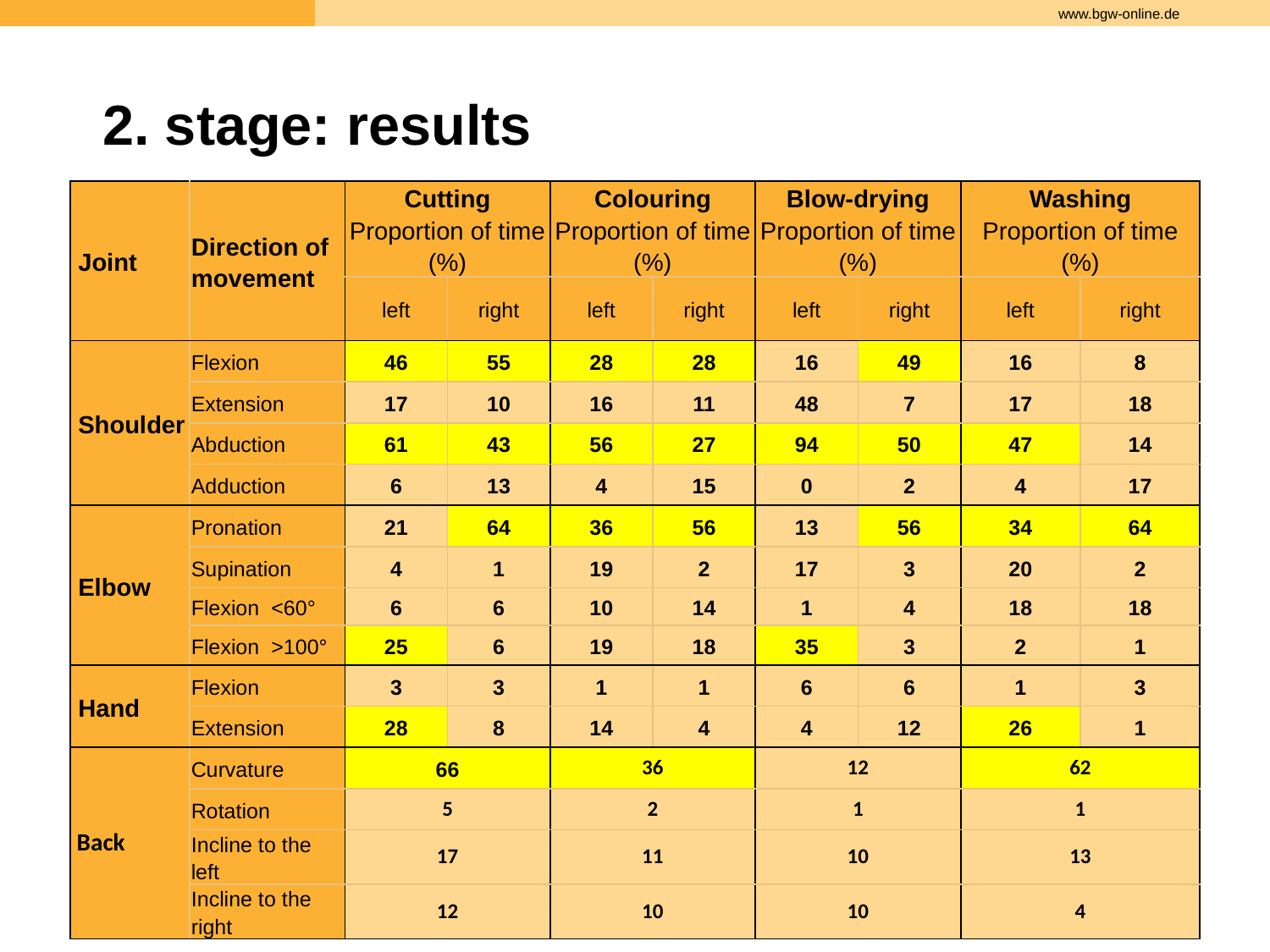

2. stage: results
| Joint | Direction of movement | Cutting Proportion of time (%) |  | Colouring Proportion of time (%) |  | Blow-drying Proportion of time (%) |  | Washing Proportion of time (%) |  |
| --- | --- | --- | --- | --- | --- | --- | --- | --- | --- |
|  |  | left | right | left | right | left | right | left | right |
| Shoulder | Flexion | 46 | 55 | 28 | 28 | 16 | 49 | 16 | 8 |
|  | Extension | 17 | 10 | 16 | 11 | 48 | 7 | 17 | 18 |
|  | Abduction | 61 | 43 | 56 | 27 | 94 | 50 | 47 | 14 |
|  | Adduction | 6 | 13 | 4 | 15 | 0 | 2 | 4 | 17 |
| Elbow | Pronation | 21 | 64 | 36 | 56 | 13 | 56 | 34 | 64 |
|  | Supination | 4 | 1 | 19 | 2 | 17 | 3 | 20 | 2 |
|  | Flexion <60° | 6 | 6 | 10 | 14 | 1 | 4 | 18 | 18 |
|  | Flexion >100° | 25 | 6 | 19 | 18 | 35 | 3 | 2 | 1 |
| Hand | Flexion | 3 | 3 | 1 | 1 | 6 | 6 | 1 | 3 |
|  | Extension | 28 | 8 | 14 | 4 | 4 | 12 | 26 | 1 |
| Back | Curvature | 66 |  | 36 |  | 12 |  | 62 |  |
|  | Rotation | 5 |  | 2 |  | 1 |  | 1 |  |
|  | Incline to the left | 17 |  | 11 |  | 10 |  | 13 |  |
|  | Incline to the right | 12 |  | 10 |  | 10 |  | 4 |  |